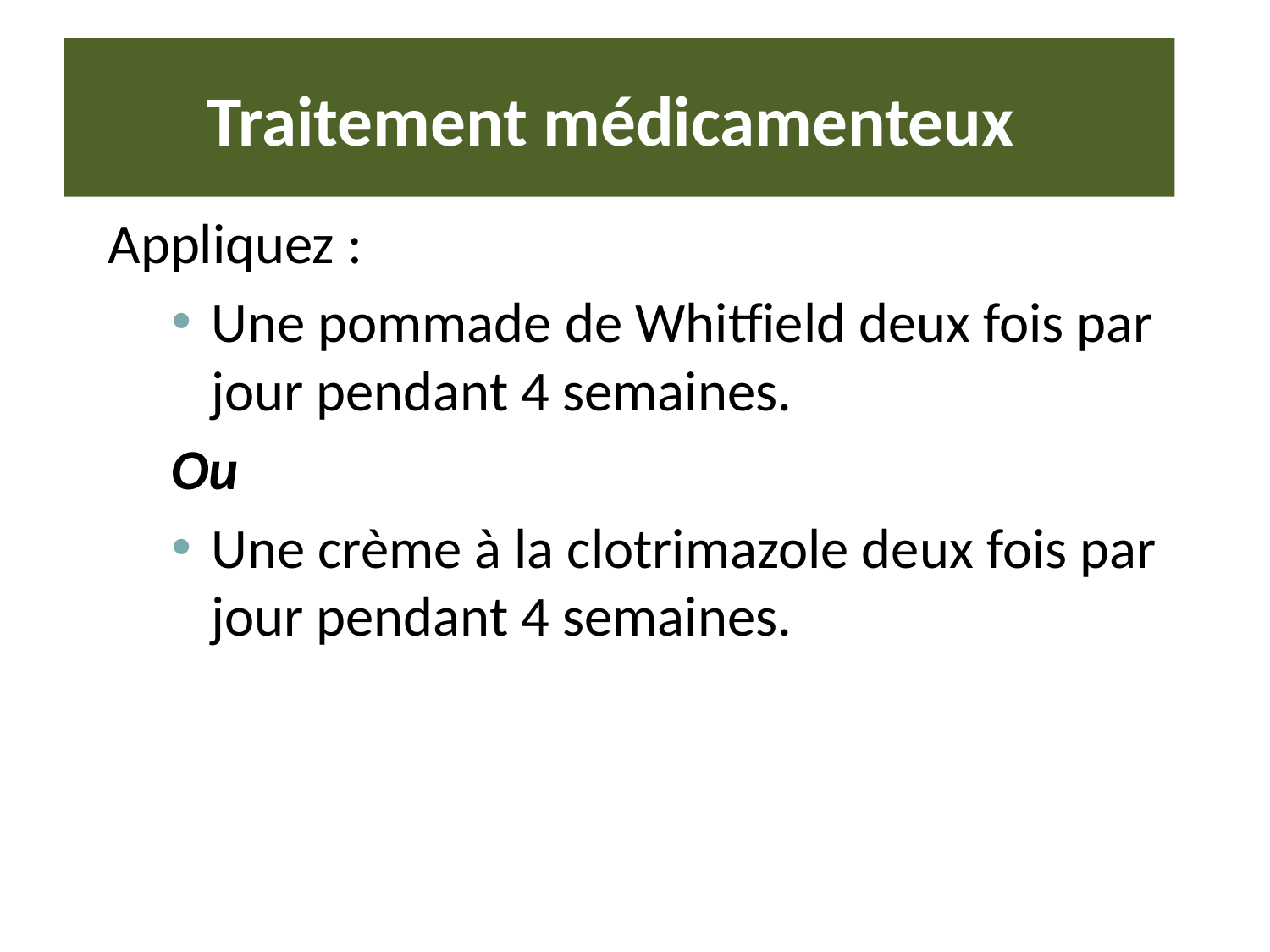

# Traitement médicamenteux
Appliquez :
Une pommade de Whitfield deux fois par jour pendant 4 semaines.
Ou
Une crème à la clotrimazole deux fois par jour pendant 4 semaines.